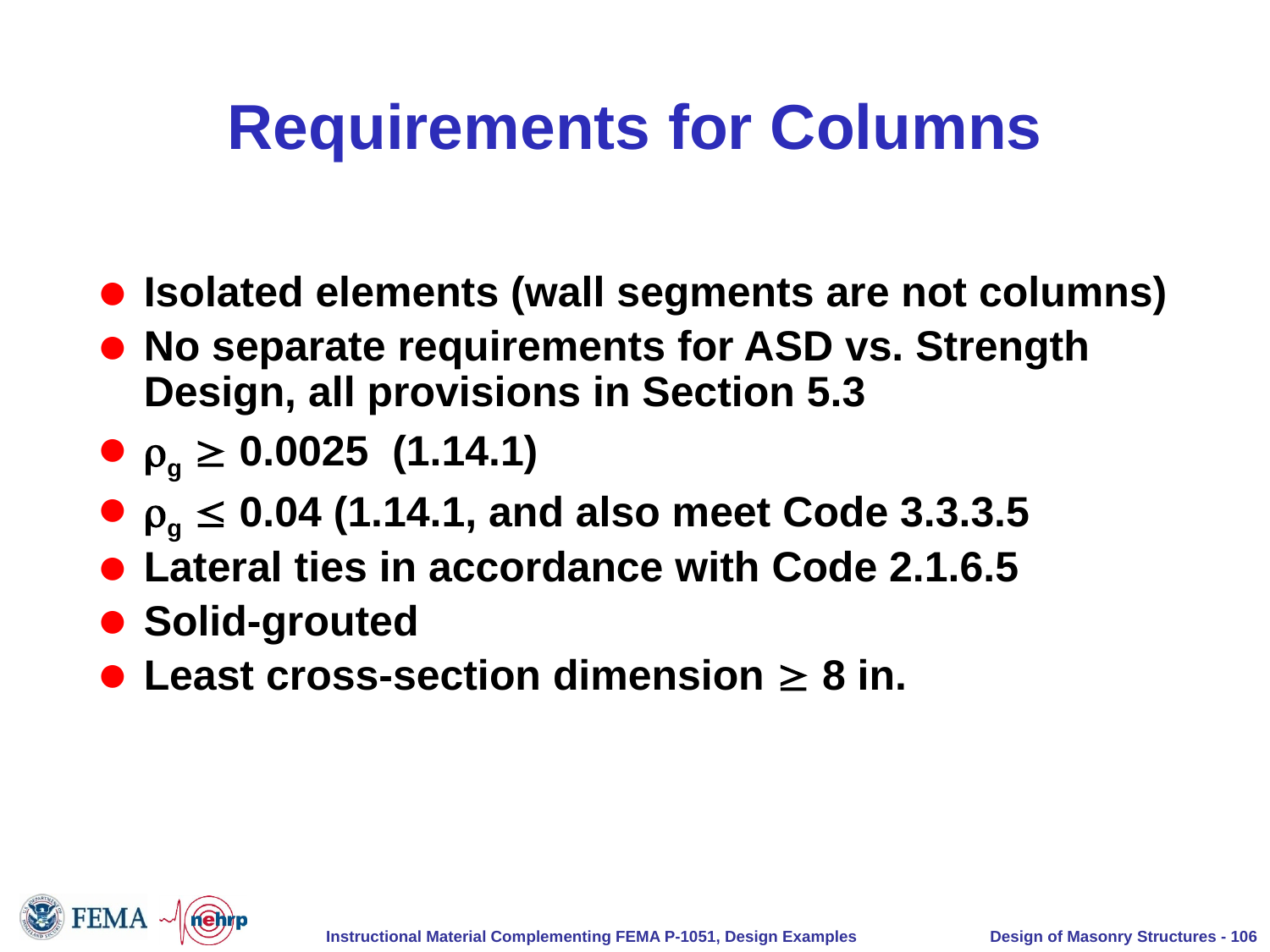

# Requirements for Columns
Isolated elements (wall segments are not columns)
No separate requirements for ASD vs. Strength Design, all provisions in Section 5.3
ρg ≥ 0.0025  (1.14.1)
ρg ≤ 0.04 (1.14.1, and also meet Code 3.3.3.5
Lateral ties in accordance with Code 2.1.6.5
Solid-grouted
Least cross-section dimension ≥ 8 in.
Design of Masonry Structures - 106
Instructional Material Complementing FEMA P-1051, Design Examples